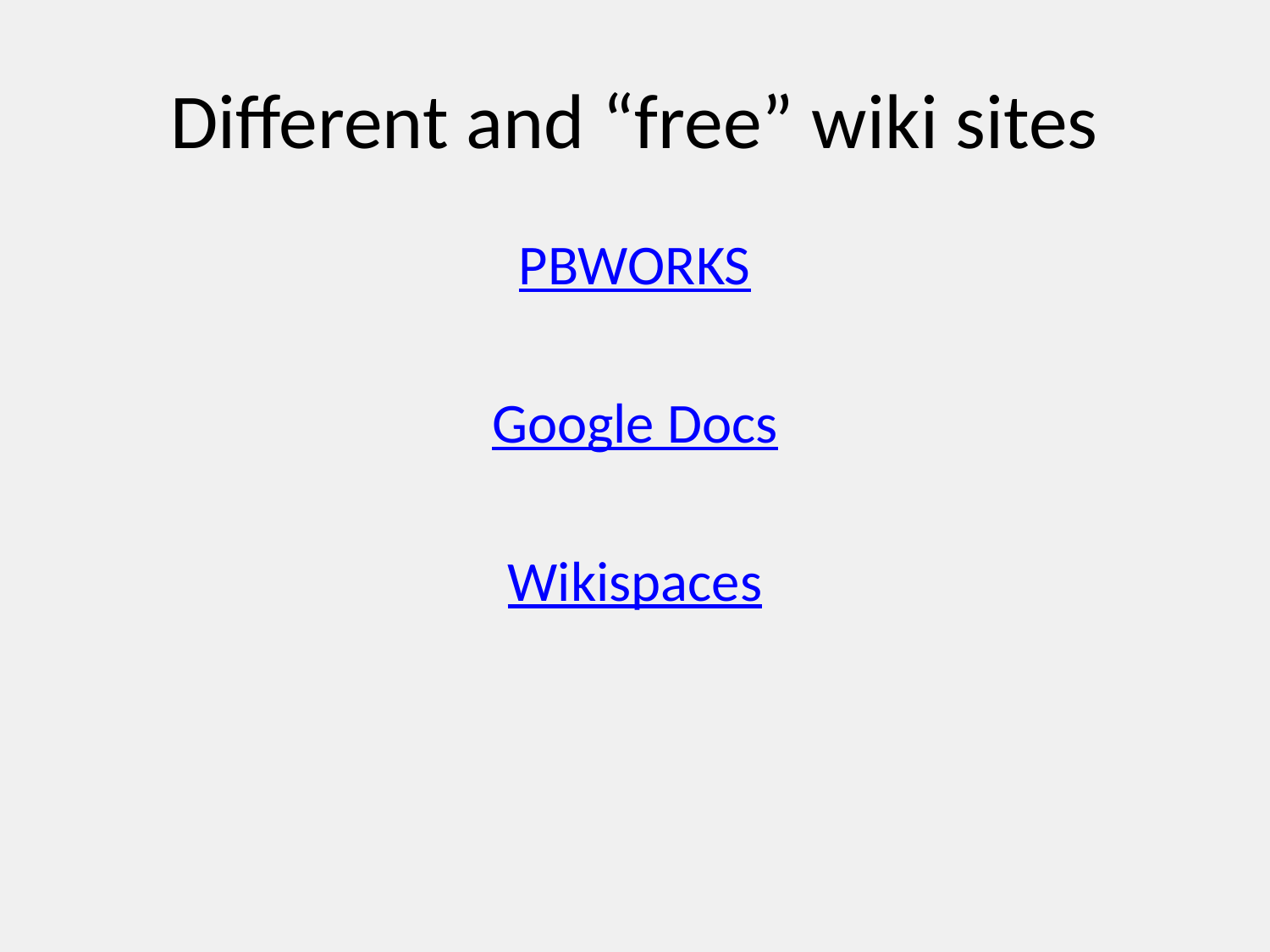

# Different and “free” wiki sites
PBWORKS

Google Docs

Wikispaces